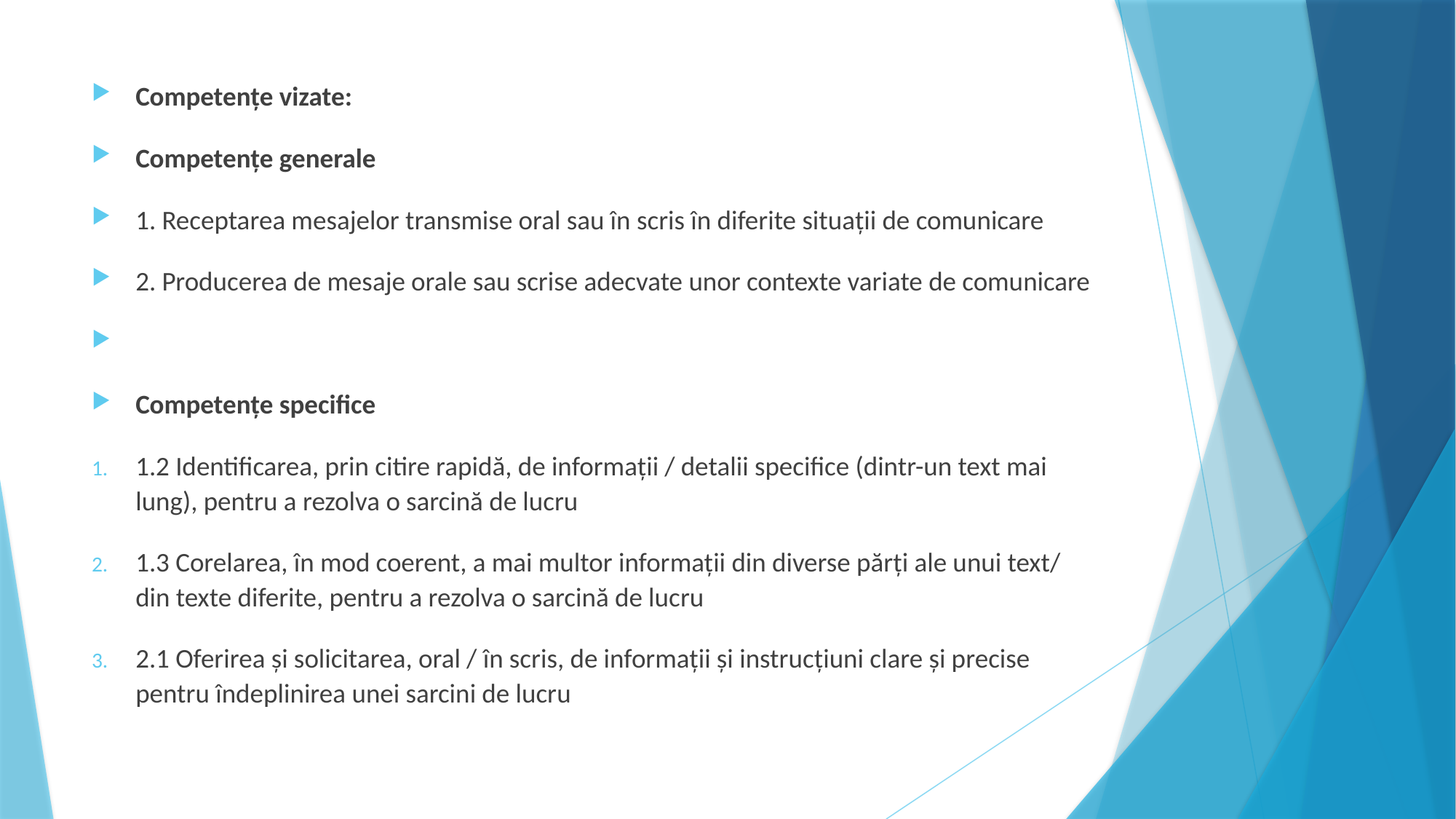

Competențe vizate:
Competențe generale
1. Receptarea mesajelor transmise oral sau în scris în diferite situaţii de comunicare
2. Producerea de mesaje orale sau scrise adecvate unor contexte variate de comunicare

Competențe specifice
1.2 Identificarea, prin citire rapidă, de informaţii / detalii specifice (dintr-un text mai lung), pentru a rezolva o sarcină de lucru
1.3 Corelarea, în mod coerent, a mai multor informaţii din diverse părţi ale unui text/ din texte diferite, pentru a rezolva o sarcină de lucru
2.1 Oferirea şi solicitarea, oral / în scris, de informaţii şi instrucţiuni clare şi precise pentru îndeplinirea unei sarcini de lucru